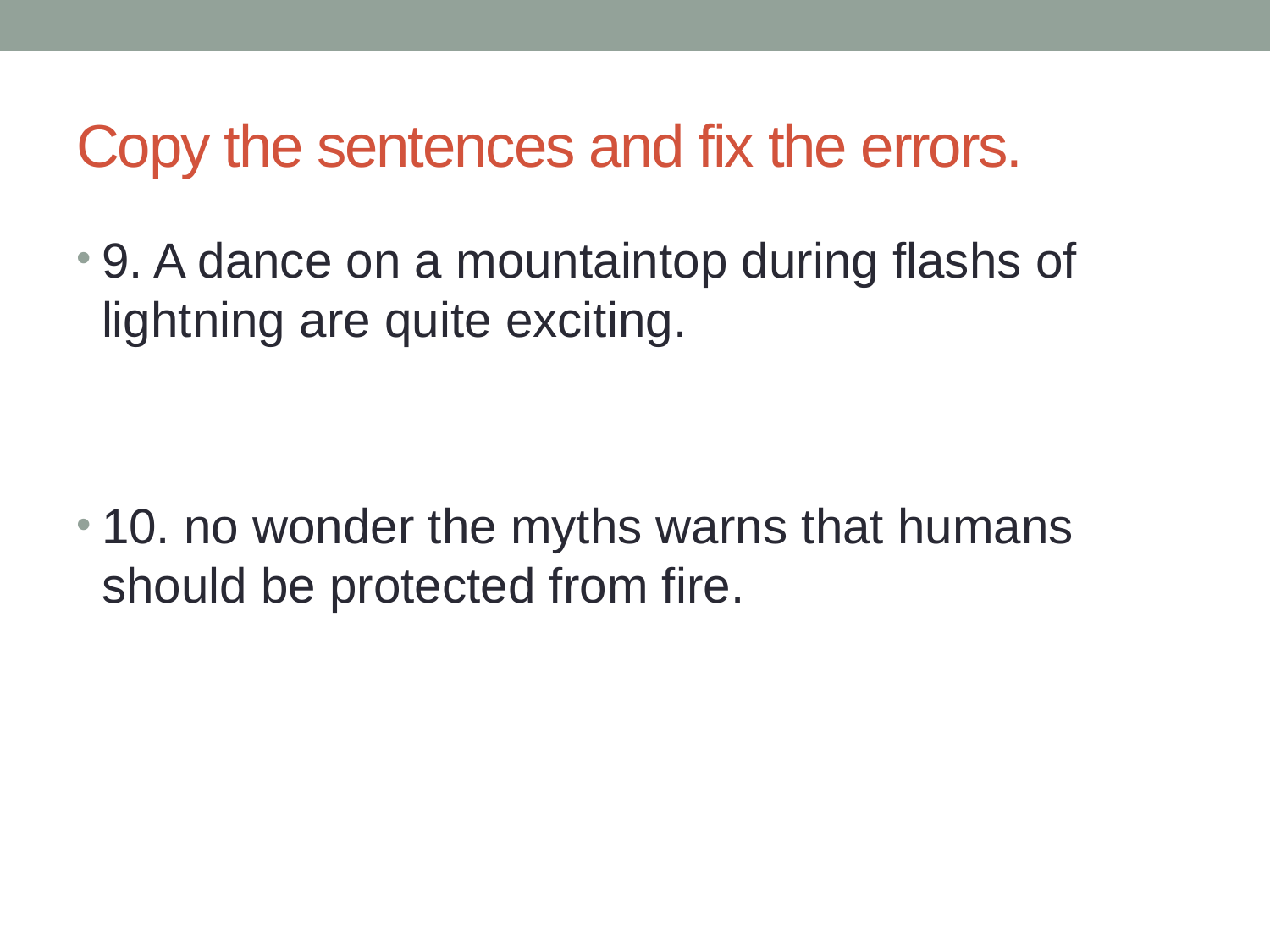

# Copy the sentences and fix the errors.
9. A dance on a mountaintop during flashs of lightning are quite exciting.

10. no wonder the myths warns that humans should be protected from fire.